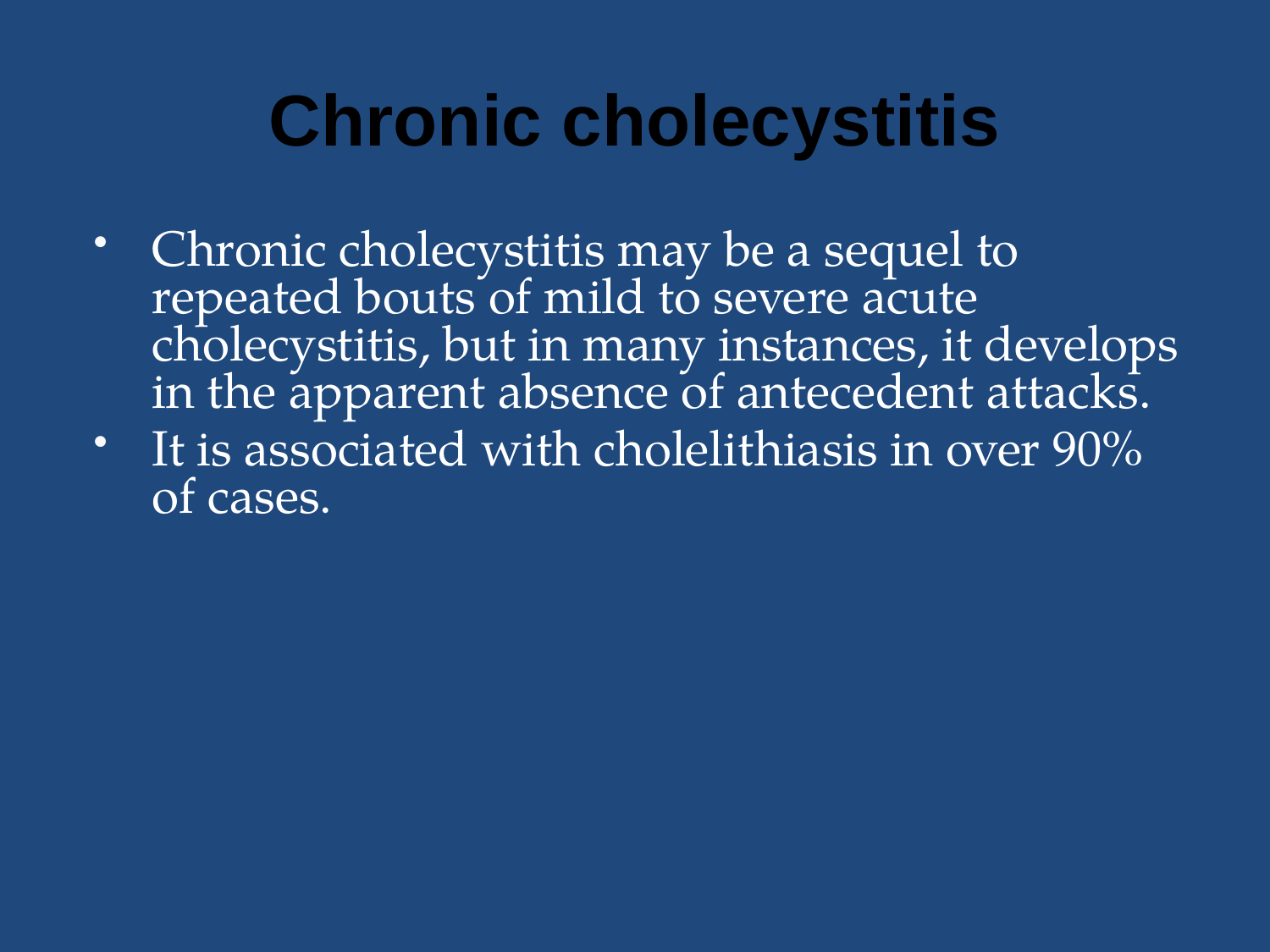

# Chronic cholecystitis
Chronic cholecystitis may be a sequel to repeated bouts of mild to severe acute cholecystitis, but in many instances, it develops in the apparent absence of antecedent attacks.
It is associated with cholelithiasis in over 90% of cases.